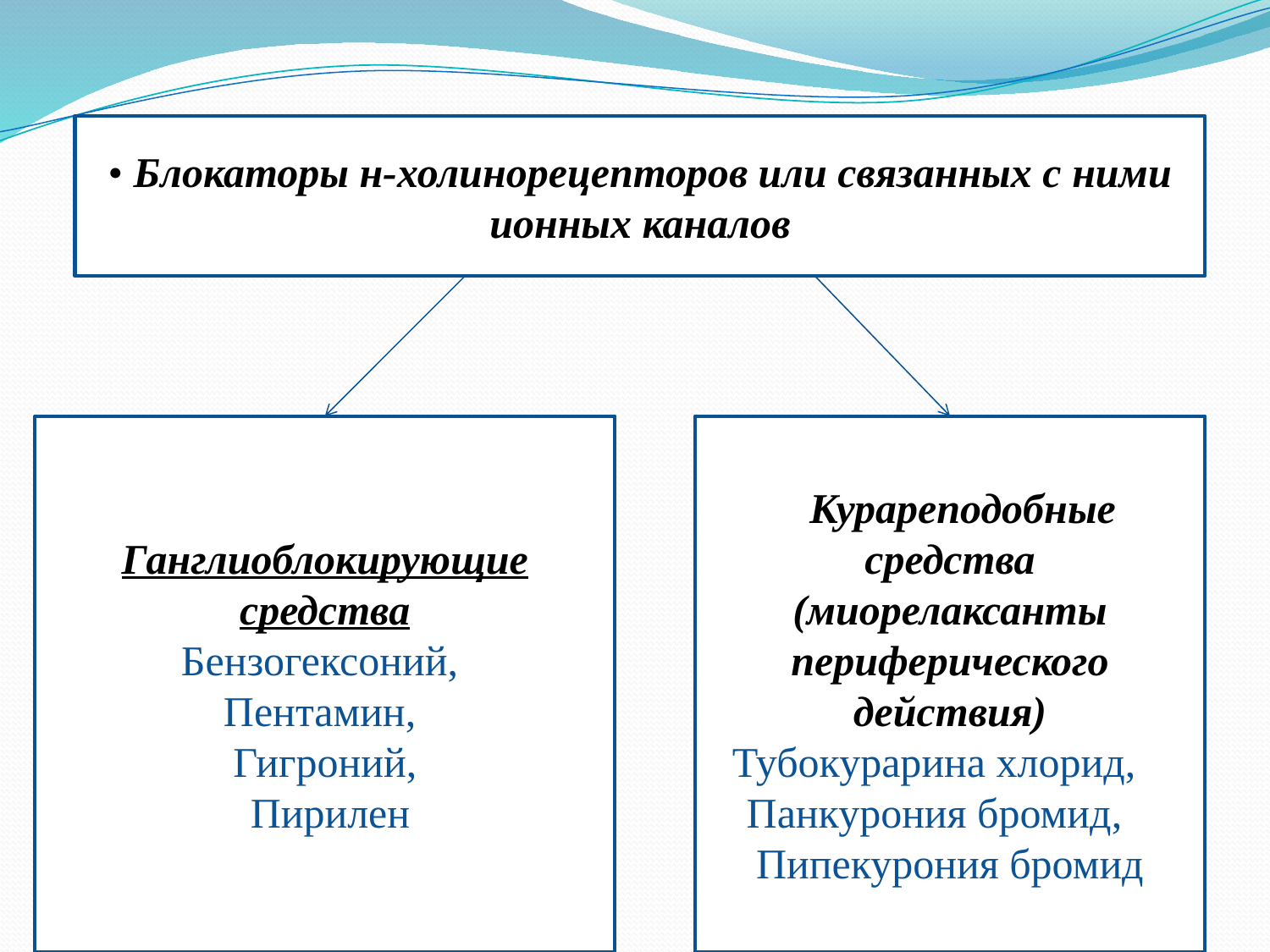

• Блокаторы н-холинорецепторов или связанных с ними ионных каналов
Ганглиоблокирующие средства
Бензогексоний,
Пентамин,
Гигроний,
 Пирилен
• Курареподобные средства (миорелаксанты периферического действия)
 Тубокурарина хлорид,     Панкурония бромид,    Пипекурония бромид